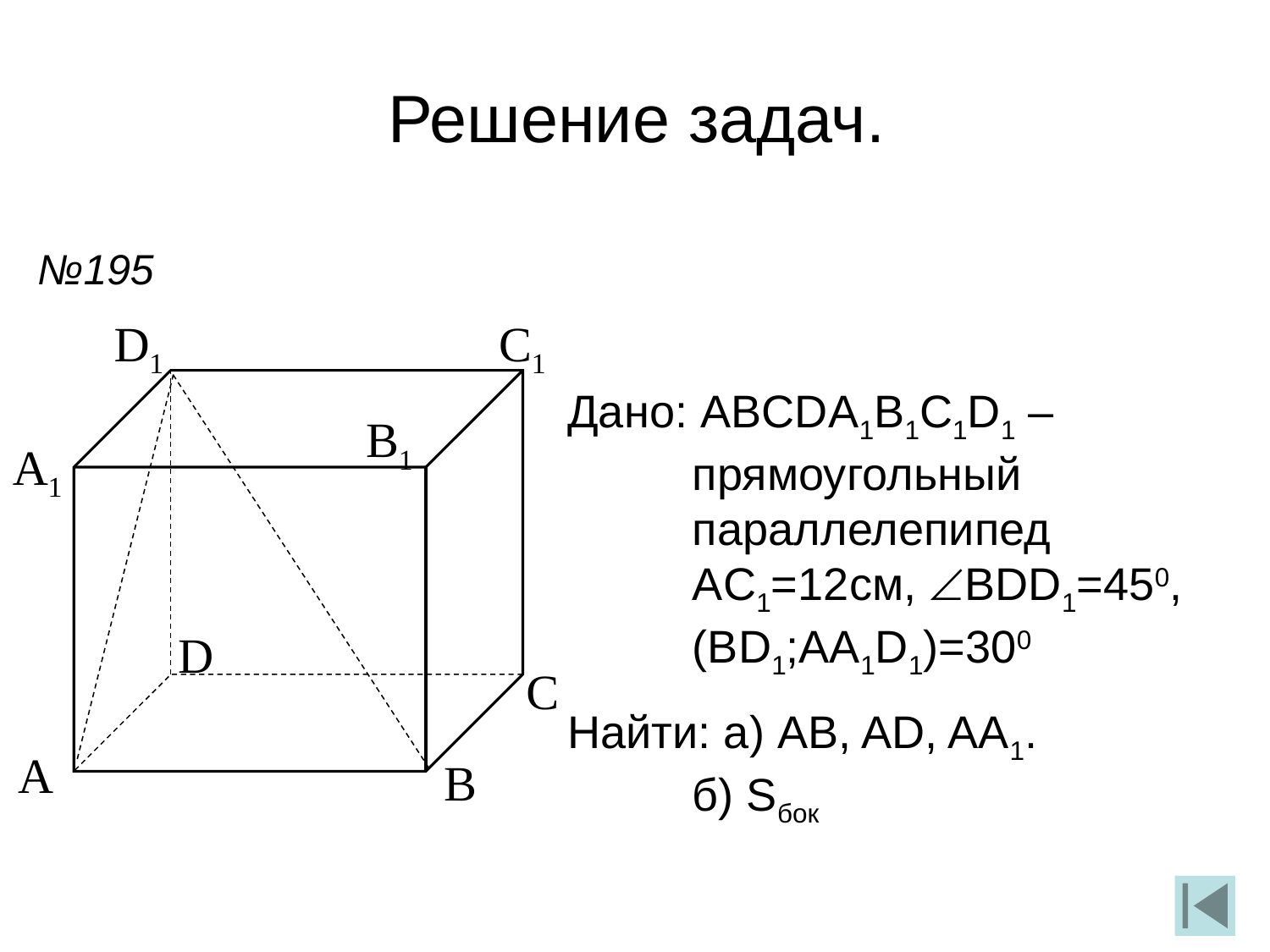

Решение задач.
№195
D1
C1

B1
А1
D
С
А
B

Дано: ABCDA1B1C1D1 – прямоугольный параллелепипед
АC1=12см, ∠BDD1=450,
(BD1;AA1D1)=300
Найти: а) AB, AD, AA1.
б) Sбок